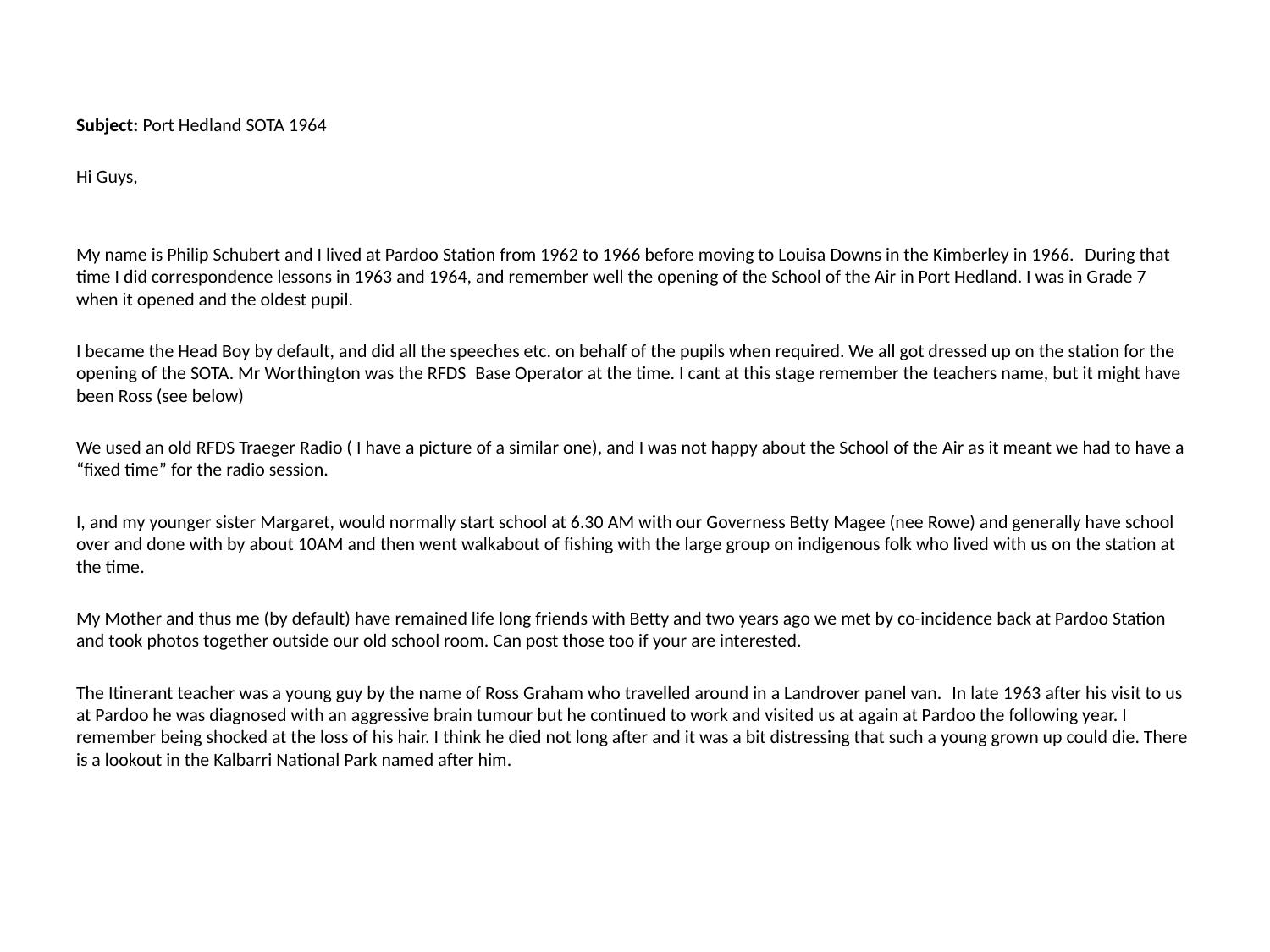

Subject: Port Hedland SOTA 1964

Hi Guys,

My name is Philip Schubert and I lived at Pardoo Station from 1962 to 1966 before moving to Louisa Downs in the Kimberley in 1966.  During that time I did correspondence lessons in 1963 and 1964, and remember well the opening of the School of the Air in Port Hedland. I was in Grade 7 when it opened and the oldest pupil.

I became the Head Boy by default, and did all the speeches etc. on behalf of the pupils when required. We all got dressed up on the station for the opening of the SOTA. Mr Worthington was the RFDS  Base Operator at the time. I cant at this stage remember the teachers name, but it might have been Ross (see below)

We used an old RFDS Traeger Radio ( I have a picture of a similar one), and I was not happy about the School of the Air as it meant we had to have a “fixed time” for the radio session.

I, and my younger sister Margaret, would normally start school at 6.30 AM with our Governess Betty Magee (nee Rowe) and generally have school over and done with by about 10AM and then went walkabout of fishing with the large group on indigenous folk who lived with us on the station at the time.

My Mother and thus me (by default) have remained life long friends with Betty and two years ago we met by co-incidence back at Pardoo Station and took photos together outside our old school room. Can post those too if your are interested.

The Itinerant teacher was a young guy by the name of Ross Graham who travelled around in a Landrover panel van.  In late 1963 after his visit to us at Pardoo he was diagnosed with an aggressive brain tumour but he continued to work and visited us at again at Pardoo the following year. I remember being shocked at the loss of his hair. I think he died not long after and it was a bit distressing that such a young grown up could die. There is a lookout in the Kalbarri National Park named after him.